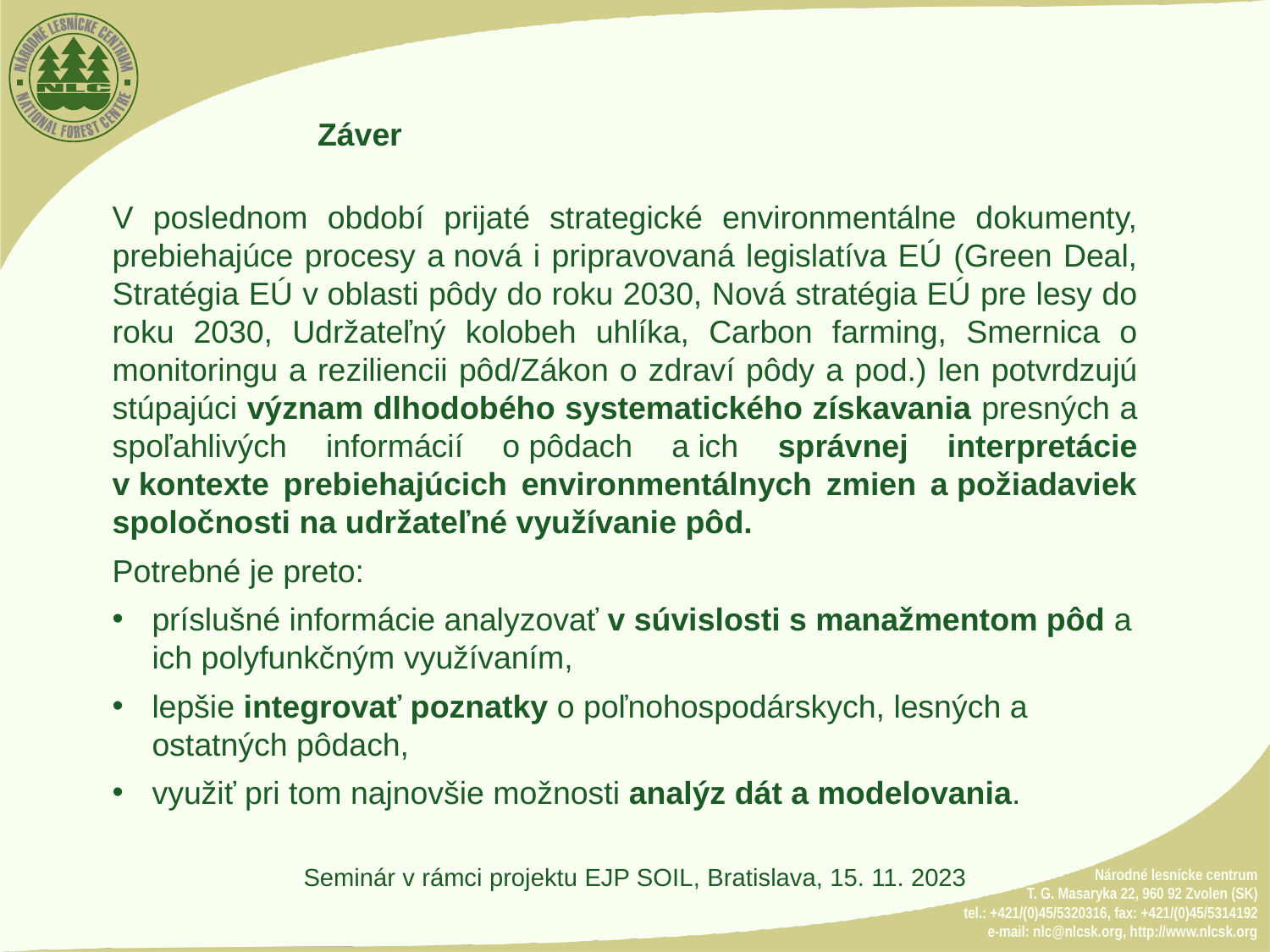

Záver
V poslednom období prijaté strategické environmentálne dokumenty, prebiehajúce procesy a nová i pripravovaná legislatíva EÚ (Green Deal, Stratégia EÚ v oblasti pôdy do roku 2030, Nová stratégia EÚ pre lesy do roku 2030, Udržateľný kolobeh uhlíka, Carbon farming, Smernica o monitoringu a reziliencii pôd/Zákon o zdraví pôdy a pod.) len potvrdzujú stúpajúci význam dlhodobého systematického získavania presných a spoľahlivých informácií o pôdach a ich správnej interpretácie v kontexte prebiehajúcich environmentálnych zmien a požiadaviek spoločnosti na udržateľné využívanie pôd.
Potrebné je preto:
príslušné informácie analyzovať v súvislosti s manažmentom pôd a ich polyfunkčným využívaním,
lepšie integrovať poznatky o poľnohospodárskych, lesných a ostatných pôdach,
využiť pri tom najnovšie možnosti analýz dát a modelovania.
Seminár v rámci projektu EJP SOIL, Bratislava, 15. 11. 2023